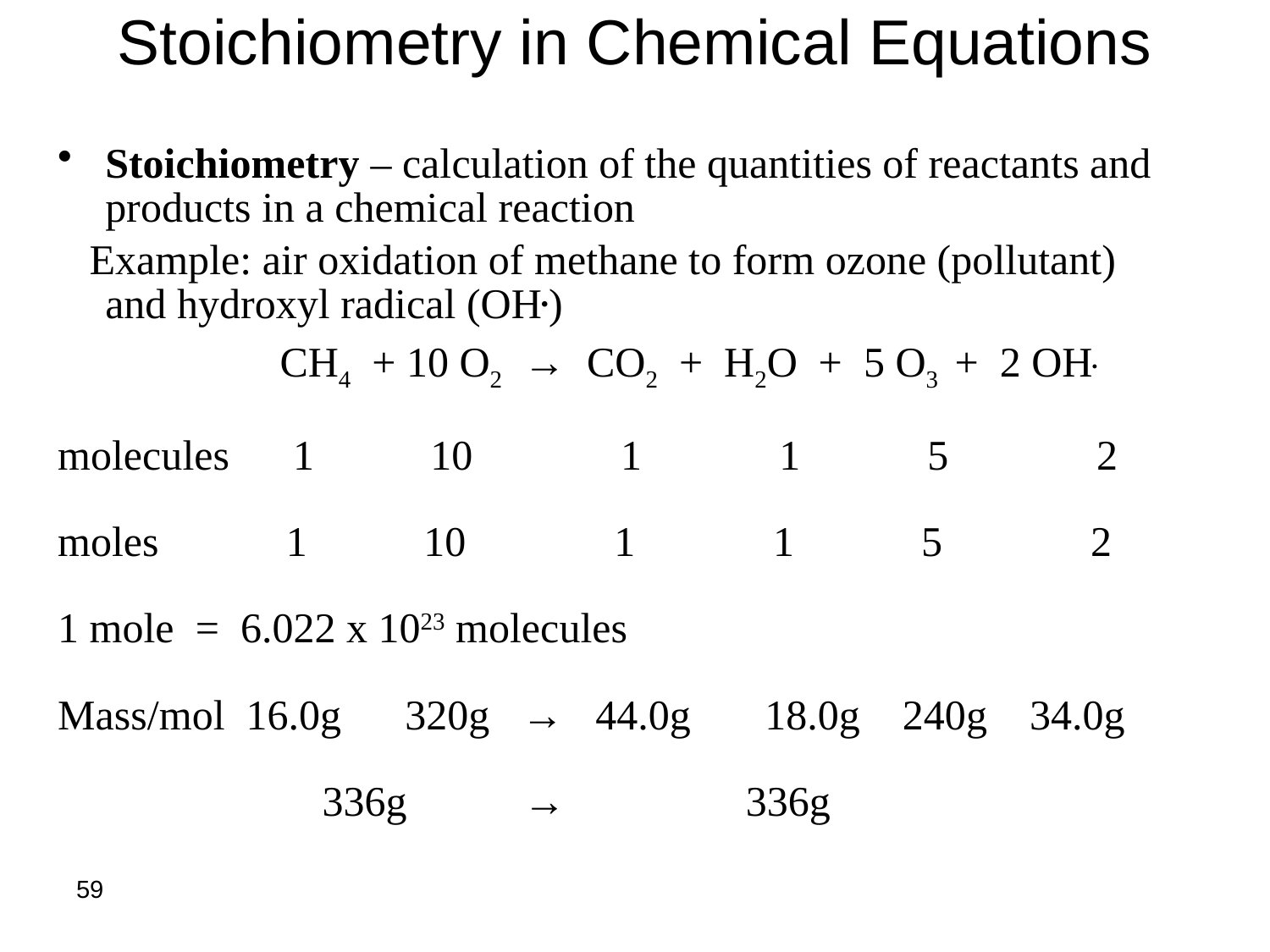

# Stoichiometry in Chemical Equations
Stoichiometry – calculation of the quantities of reactants and products in a chemical reaction
   Example: air oxidation of methane to form ozone (pollutant) and hydroxyl radical (OH•)
                     CH4  + 10 O2  →  CO2  +  H2O  +  5 O3  +  2 OH•
molecules      1           10              1             1            5              2
moles            1           10              1             1            5              2
1 mole  =  6.022 x 1023 molecules
Mass/mol  16.0g      320g   →   44.0g       18.0g    240g    34.0g
                         336g           →                 336g

59